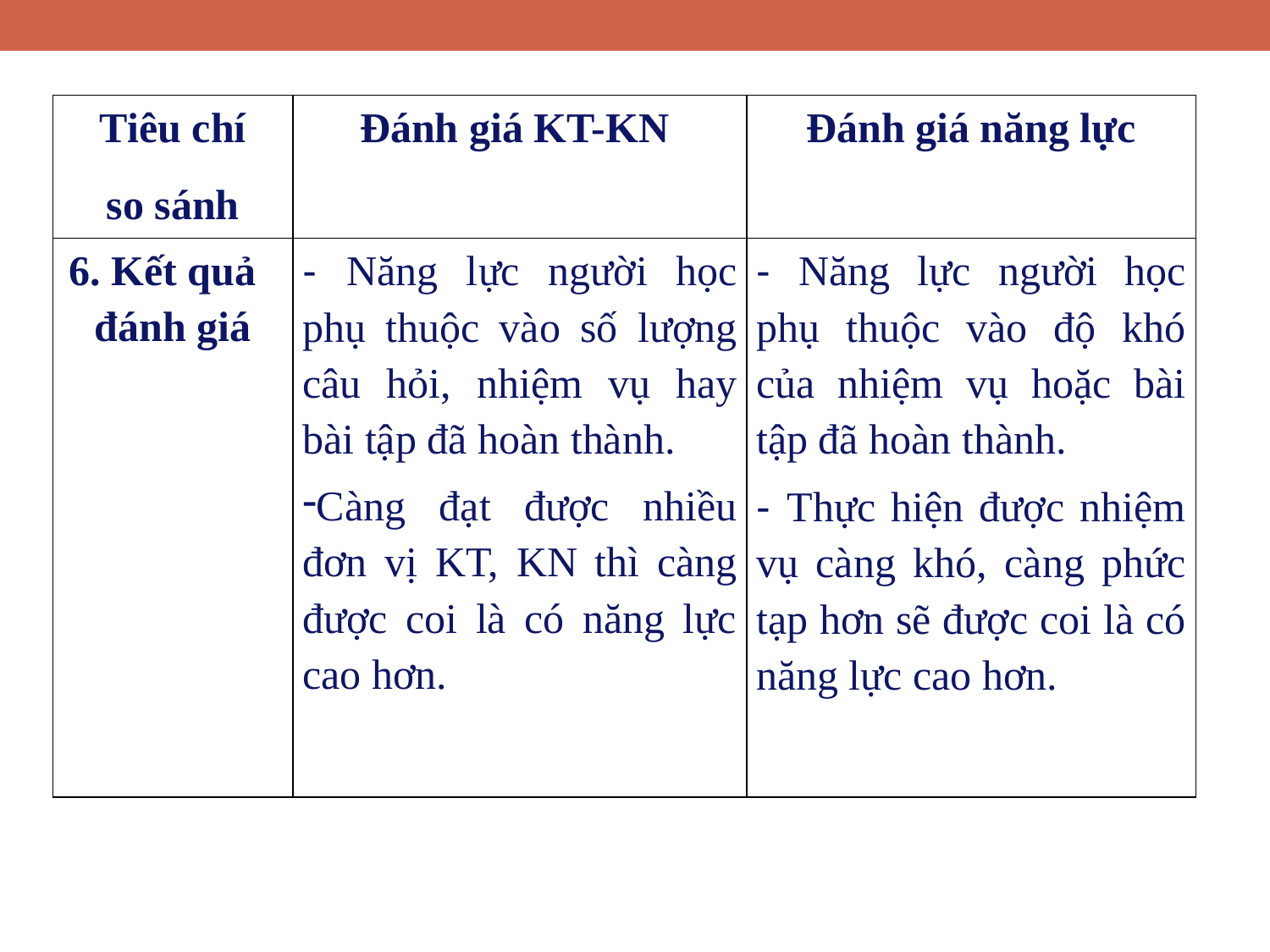

| Tiêu chí so sánh | Đánh giá KT-KN | Đánh giá năng lực |
| --- | --- | --- |
| 6. Kết quả đánh giá | - Năng lực người học phụ thuộc vào số lượng câu hỏi, nhiệm vụ hay bài tập đã hoàn thành. Càng đạt được nhiều đơn vị KT, KN thì càng được coi là có năng lực cao hơn. | - Năng lực người học phụ thuộc vào độ khó của nhiệm vụ hoặc bài tập đã hoàn thành. - Thực hiện được nhiệm vụ càng khó, càng phức tạp hơn sẽ được coi là có năng lực cao hơn. |